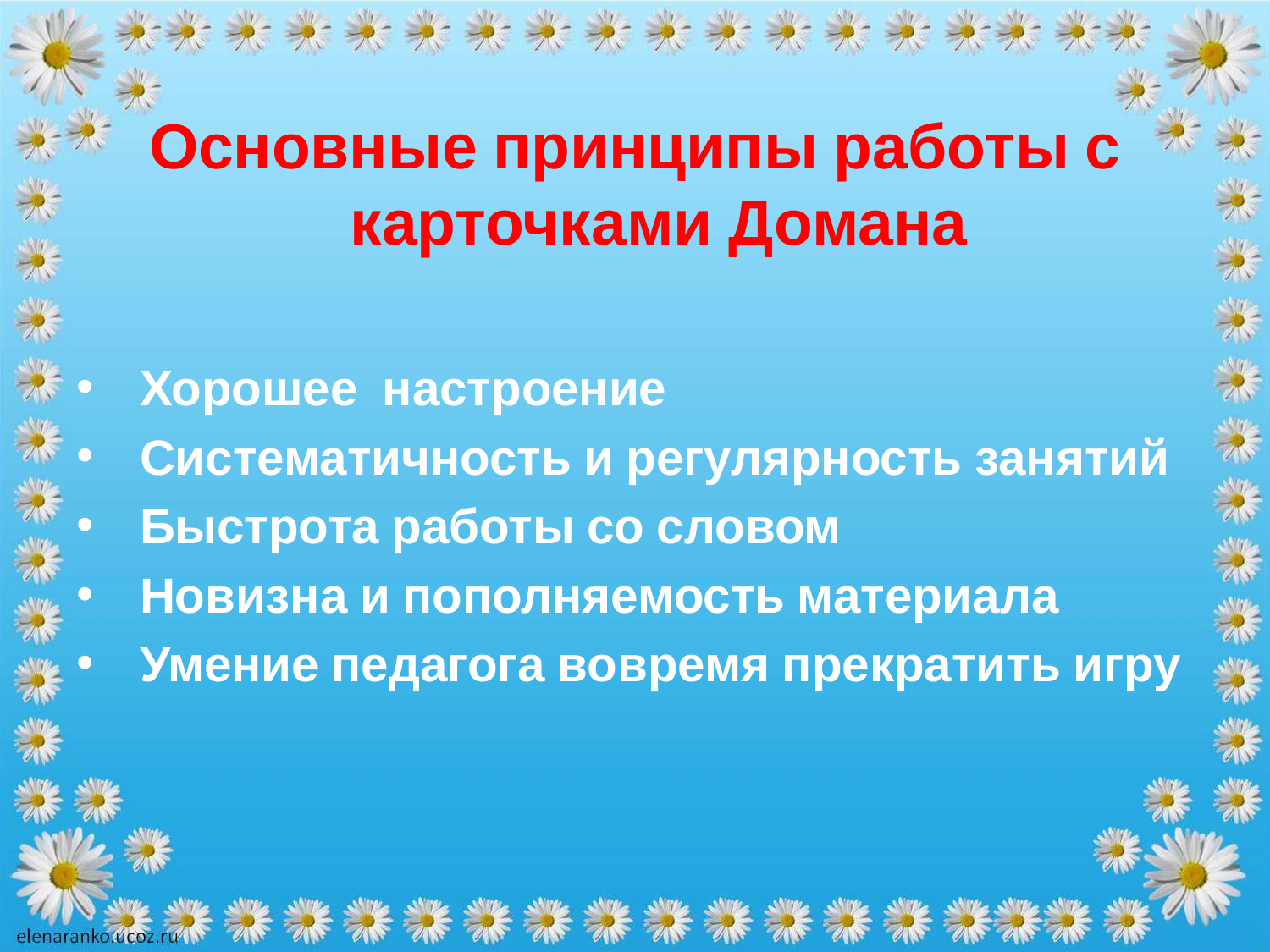

Основные принципы работы с карточками Домана

Хорошее  настроение
Систематичность и регулярность занятий
Быстрота работы со словом
Новизна и пополняемость материала
Умение педагога вовремя прекратить игру